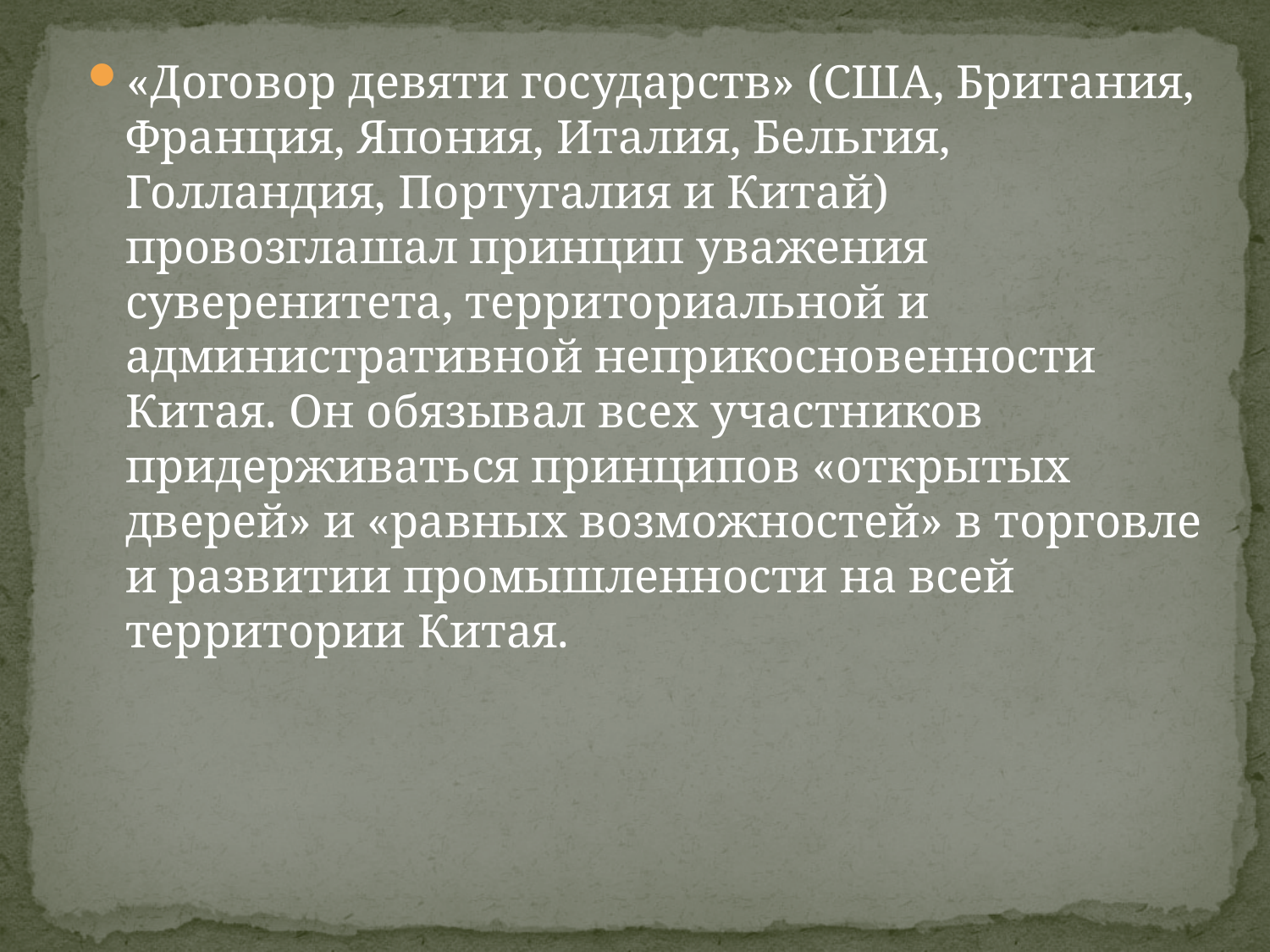

«Договор девяти государств» (США, Британия, Франция, Япония, Италия, Бельгия, Голландия, Португалия и Китай) провозглашал принцип уважения суверенитета, территориальной и административной неприкосновенности Китая. Он обязывал всех участников придерживаться принципов «открытых дверей» и «равных возможностей» в торговле и развитии промышленности на всей территории Китая.